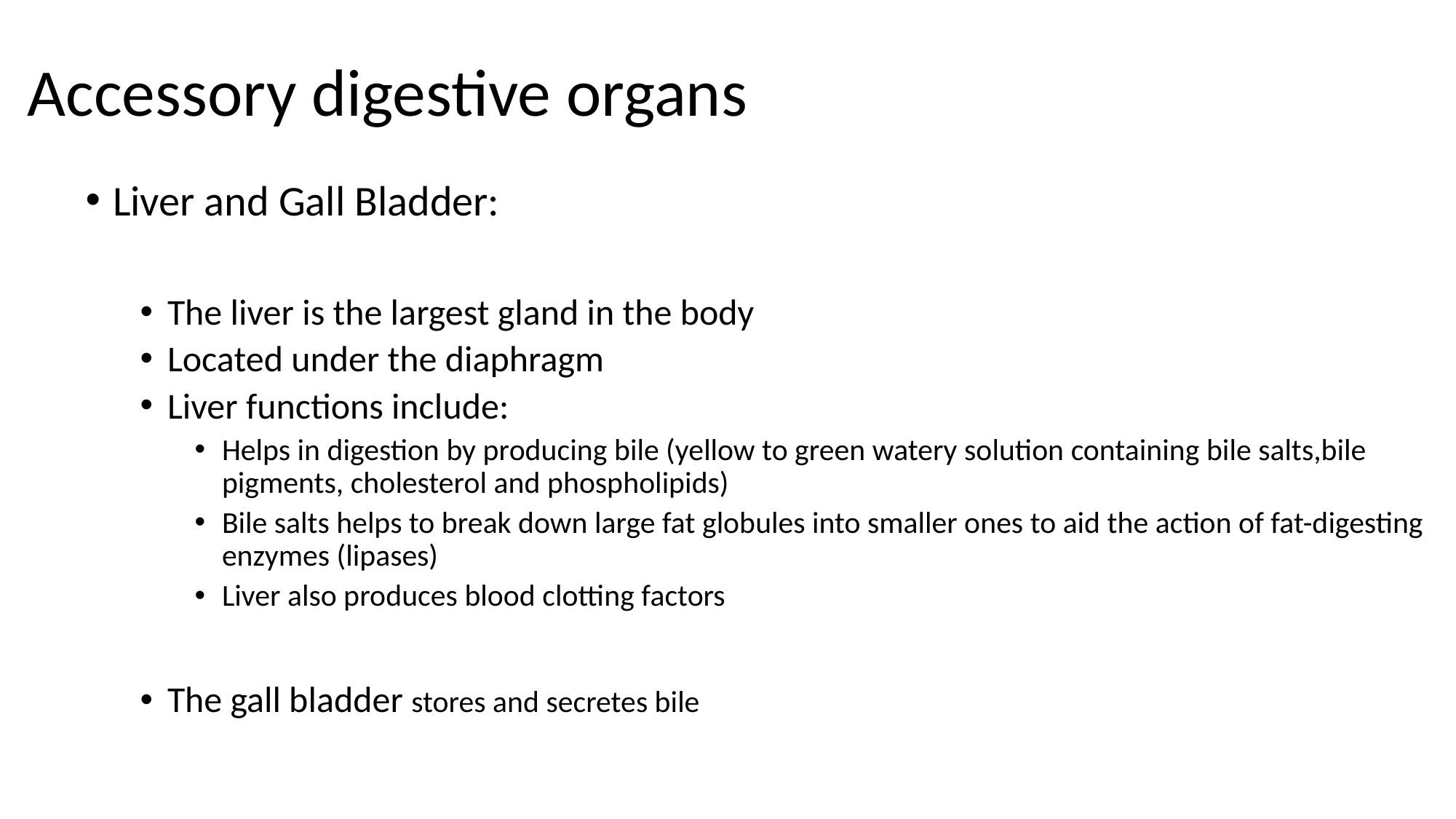

# Accessory digestive organs
Liver and Gall Bladder:

The liver is the largest gland in the body
Located under the diaphragm
Liver functions include:
Helps in digestion by producing bile (yellow to green watery solution containing bile salts,bile pigments, cholesterol and phospholipids)
Bile salts helps to break down large fat globules into smaller ones to aid the action of fat-digesting enzymes (lipases)
Liver also produces blood clotting factors

The gall bladder stores and secretes bile